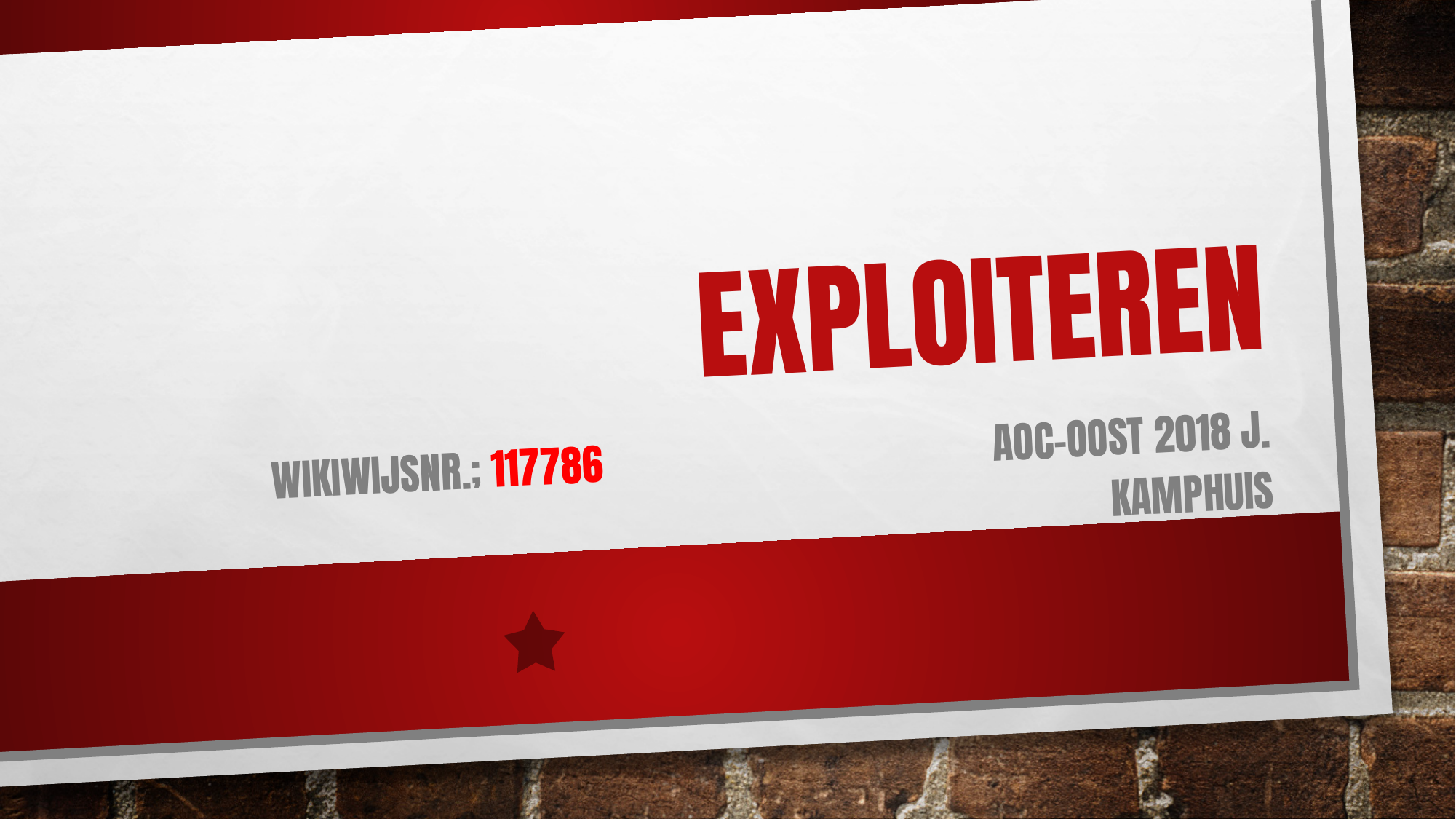

# exploiteren
Wikiwijsnr.; 117786                                       AOC-Oost 2018 J. Kamphuis